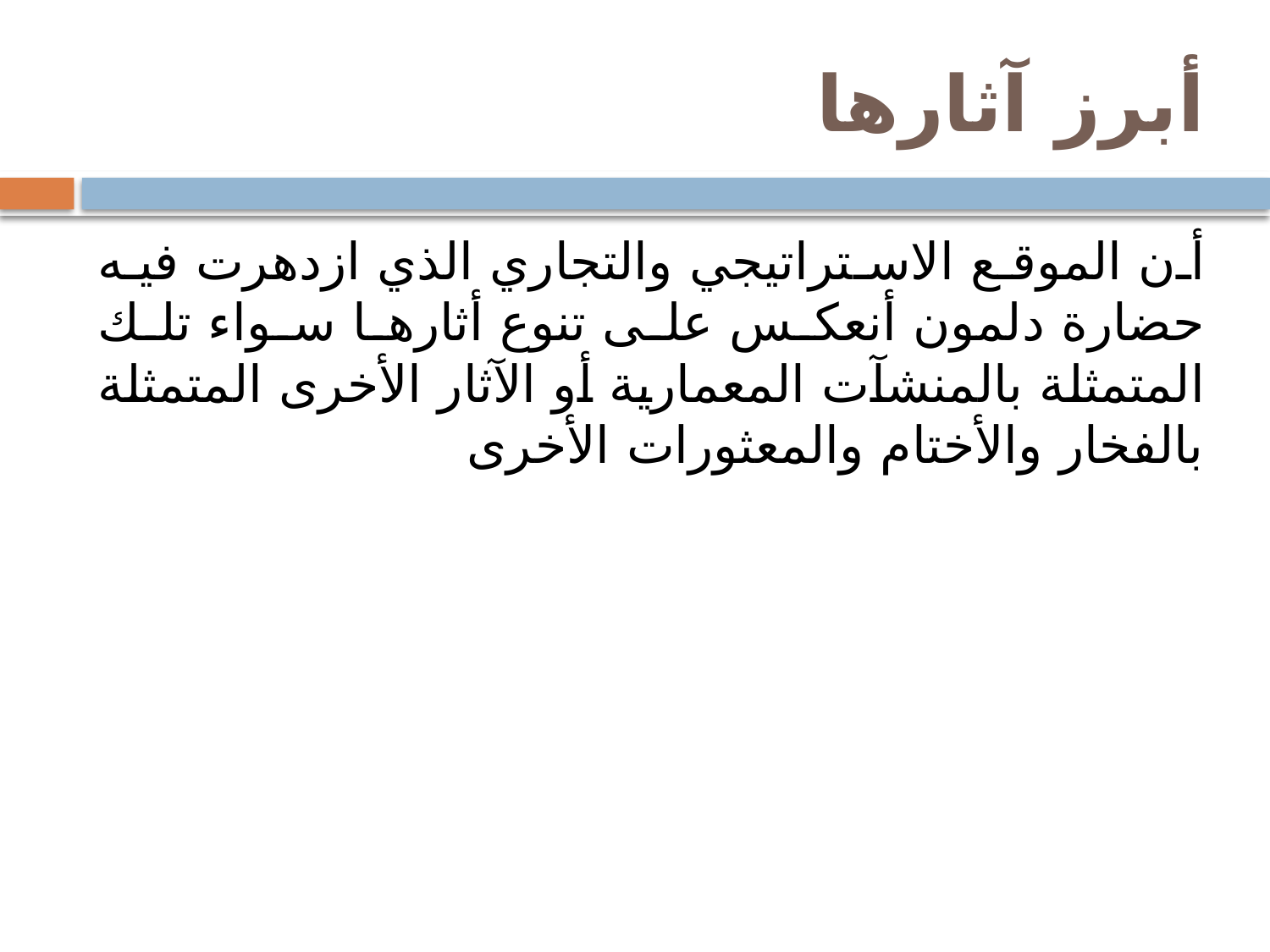

# أبرز آثارها
أن الموقع الاستراتيجي والتجاري الذي ازدهرت فيه حضارة دلمون أنعكس على تنوع أثارها سواء تلك المتمثلة بالمنشآت المعمارية أو الآثار الأخرى المتمثلة بالفخار والأختام والمعثورات الأخرى